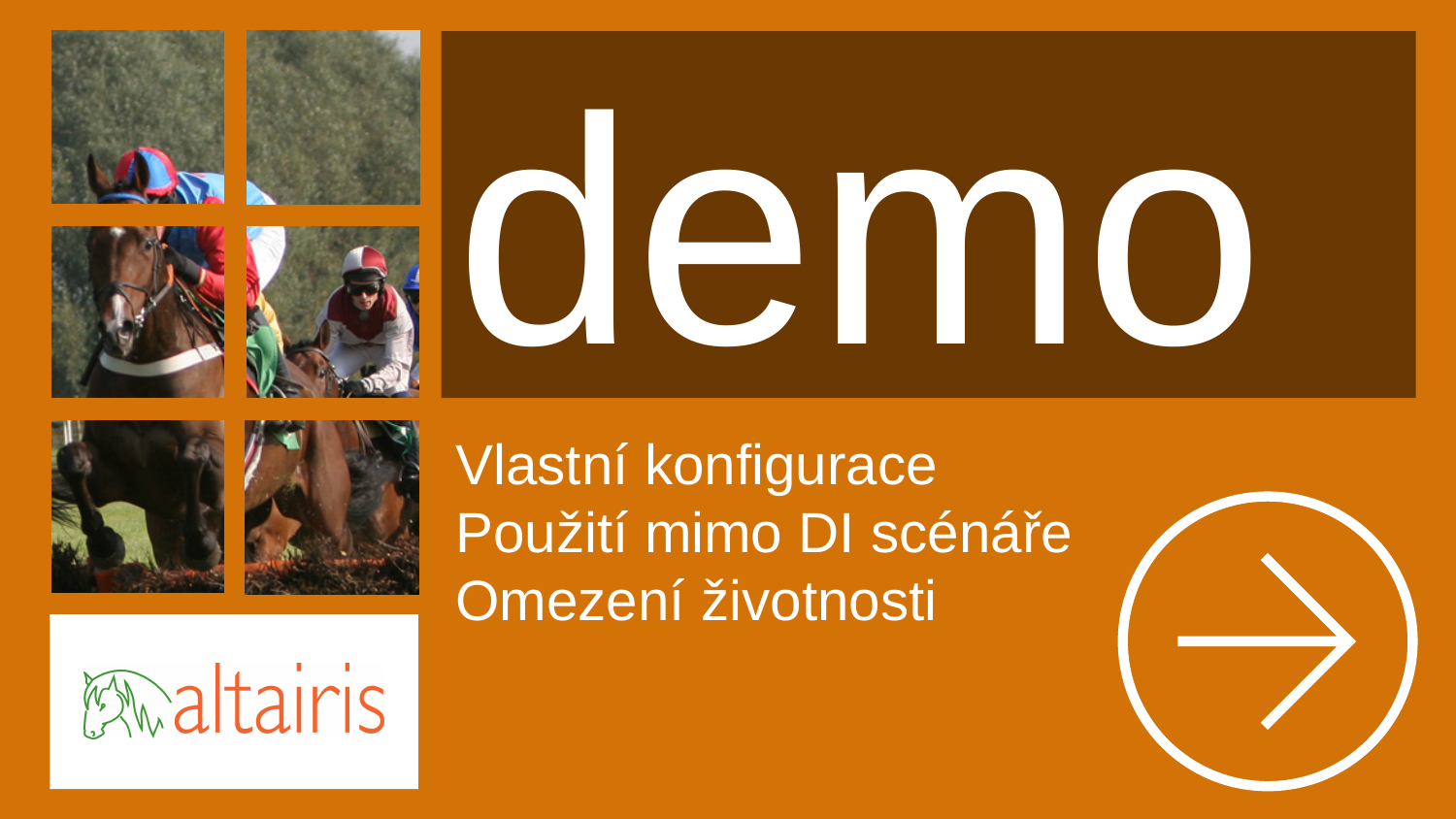

demo
# Vlastní konfigurace Použití mimo DI scénáře Omezení životnosti